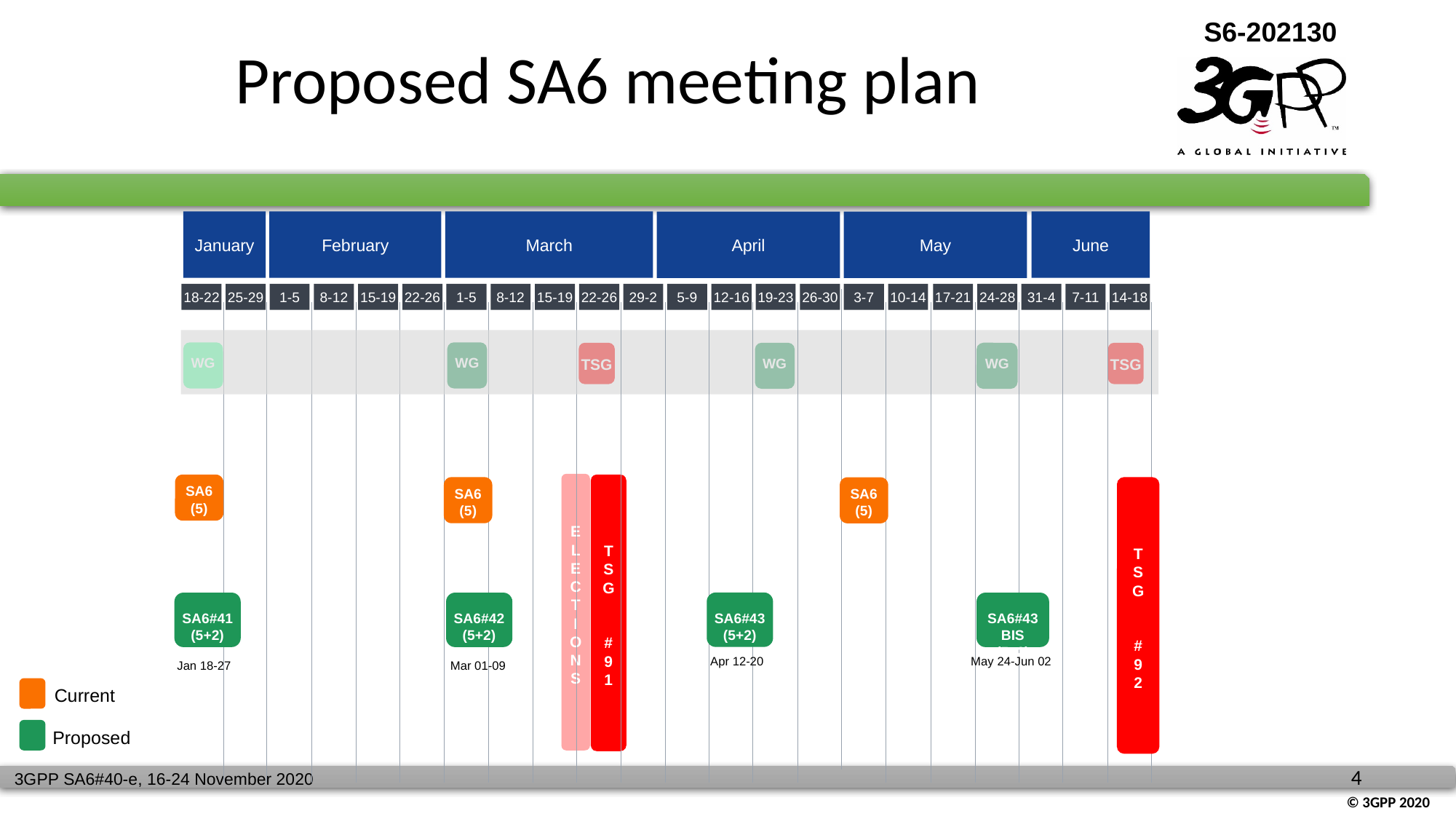

# Proposed SA6 meeting plan
January
February
March
June
April
May
18-22
25-29
1-5
8-12
15-19
22-26
1-5
8-12
15-19
22-26
29-2
5-9
12-16
19-23
26-30
3-7
10-14
17-21
24-28
31-4
7-11
14-18

WG
WG
TSG
WG
WG
TSG

E
L
E
C
T
I
O
N
S

SA6
(5)

T
S
G

#
9
1
SA6
(5)

T
S
G

#
9
2
SA6
(5)
SA6#43
(5+2)
SA6#41
(5+2)
SA6#42
(5+2)
SA6#43 BIS
(5+2)
Apr 12-20
May 24-Jun 02
Jan 18-27
Mar 01-09

Current

Proposed